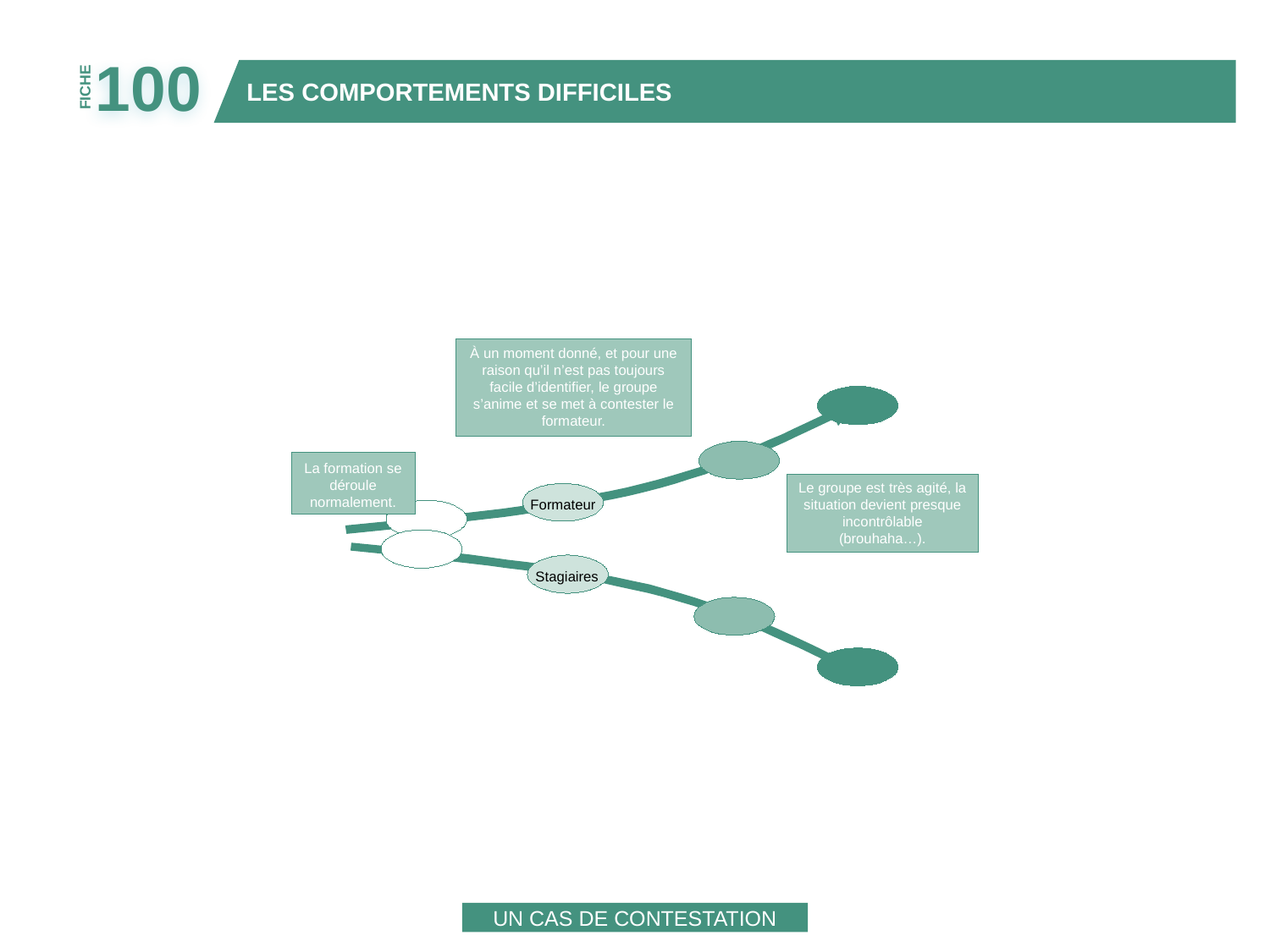

100

LES COMPORTEMENTS DIFFICILES
FICHE

À un moment donné, et pour une
raison qu’il n’est pas toujours
facile d’identifier, le groupe
s’anime et se met à contester le
formateur.

La formation se
déroule
normalement.

Le groupe est très agité, la
situation devient presque
incontrôlable
(brouhaha…).

Formateur

Stagiaires

UN CAS DE CONTESTATION